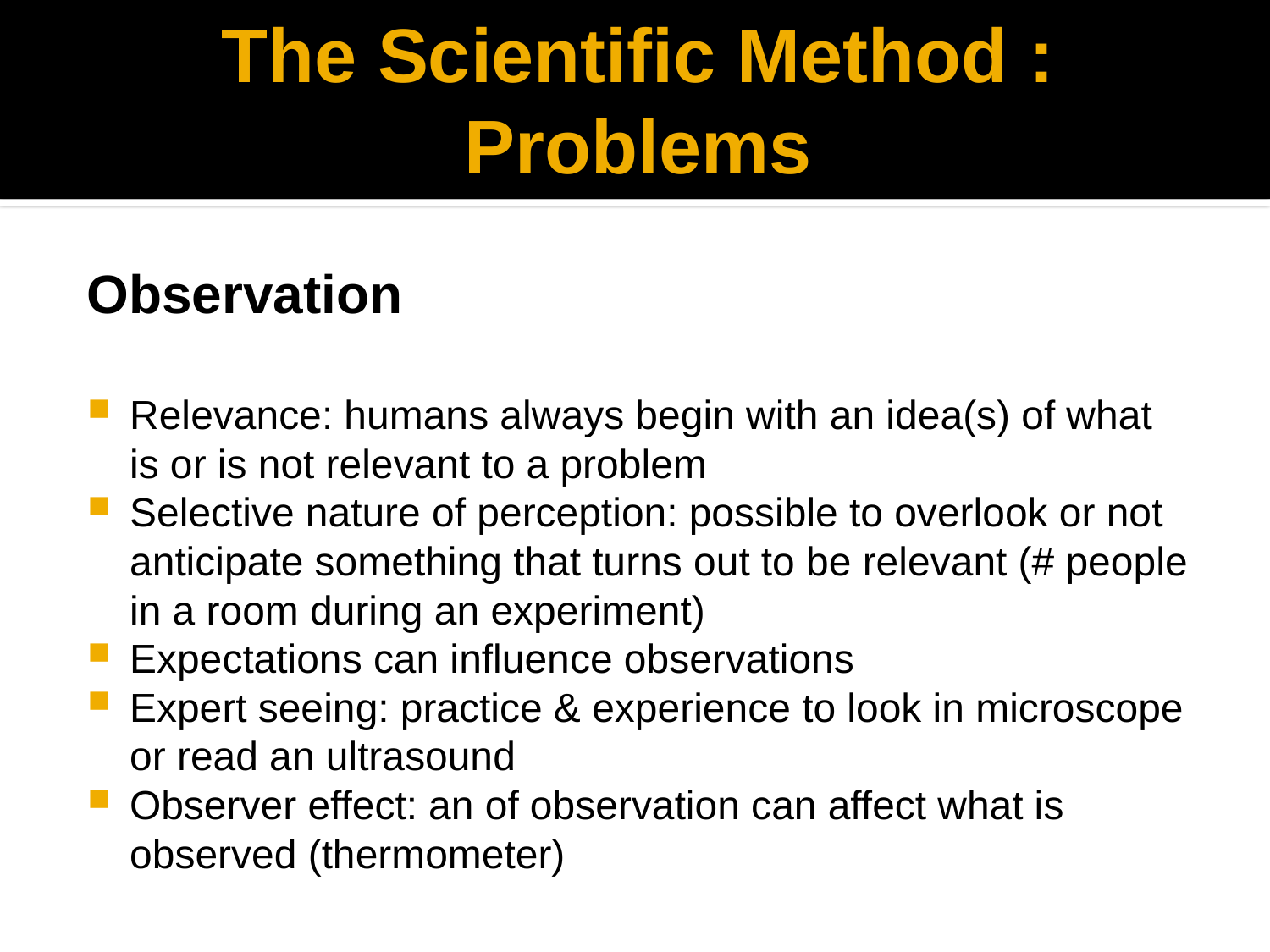

# The Scientific Method : Problems
Observation

Relevance: humans always begin with an idea(s) of what is or is not relevant to a problem
Selective nature of perception: possible to overlook or not anticipate something that turns out to be relevant (# people in a room during an experiment)
Expectations can influence observations
Expert seeing: practice & experience to look in microscope or read an ultrasound
Observer effect: an of observation can affect what is observed (thermometer)